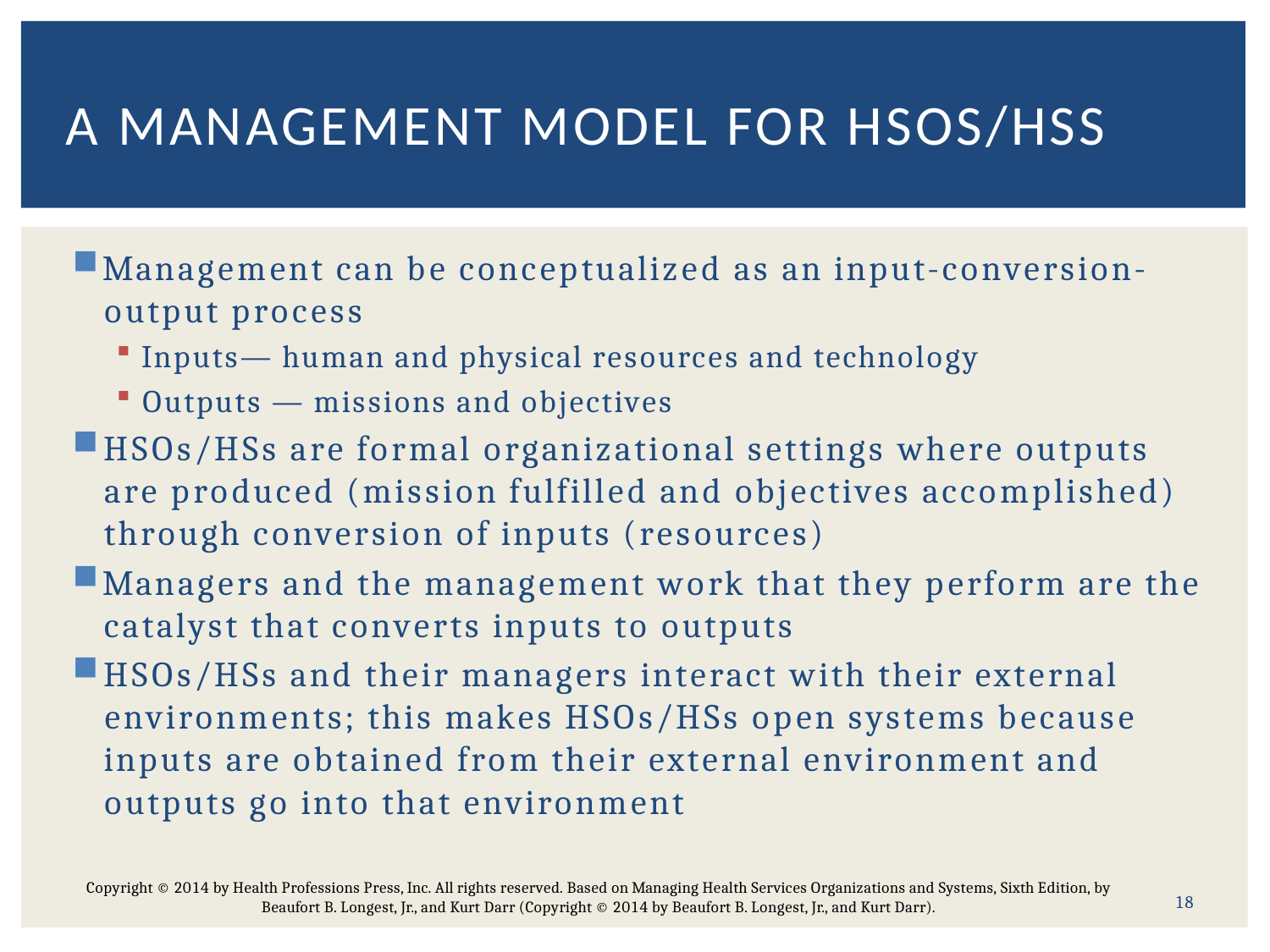

# A Management model for HSOs/HSs
Management can be conceptualized as an input-conversion-output process
Inputs— human and physical resources and technology
Outputs — missions and objectives
HSOs/HSs are formal organizational settings where outputs are produced (mission fulfilled and objectives accomplished) through conversion of inputs (resources)
Managers and the management work that they perform are the catalyst that converts inputs to outputs
HSOs/HSs and their managers interact with their external environments; this makes HSOs/HSs open systems because inputs are obtained from their external environment and outputs go into that environment

18